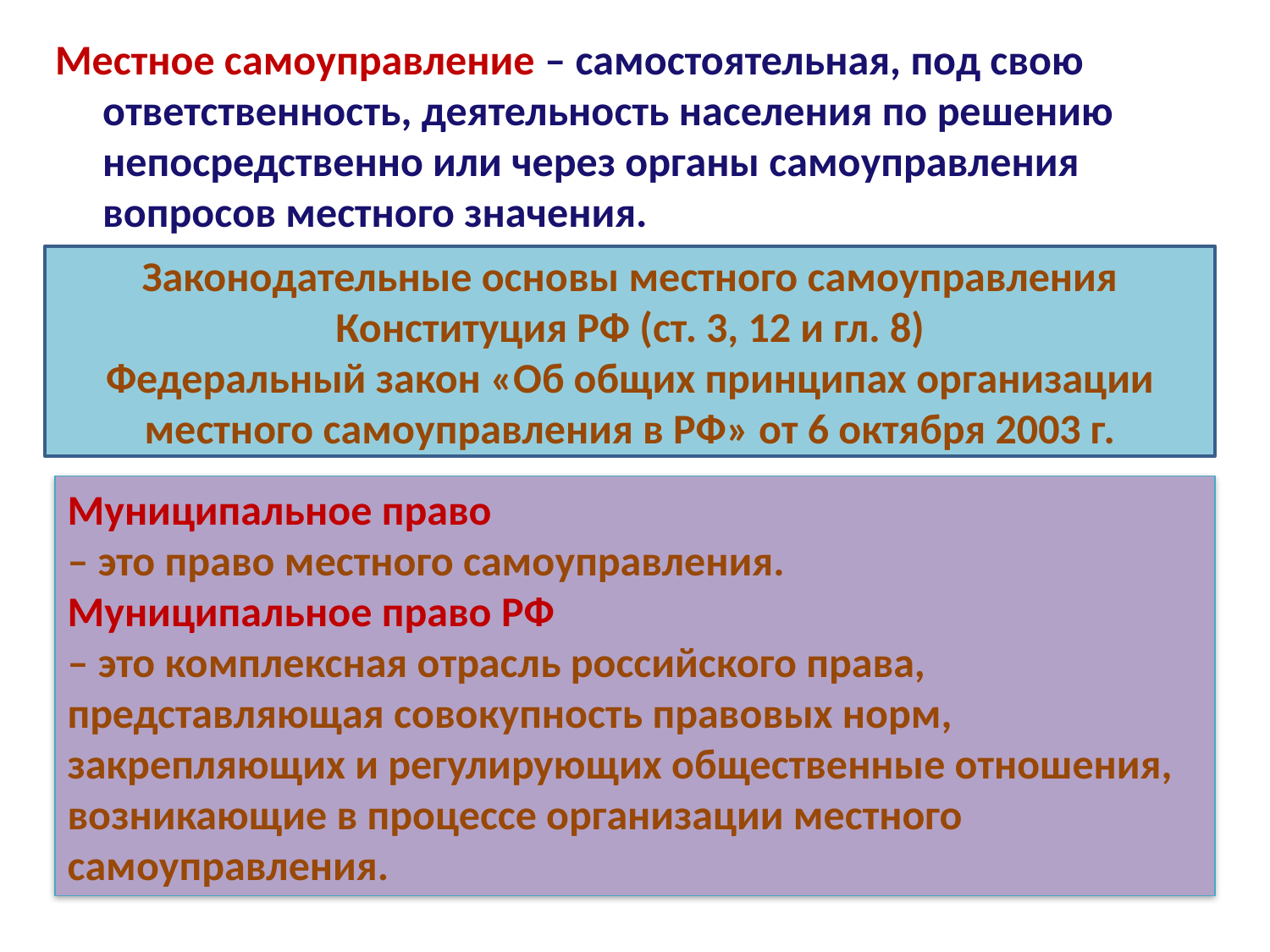

Местное самоуправление – самостоятельная, под свою ответственность, деятельность населения по решению непосредственно или через органы самоуправления вопросов местного значения.
Законодательные основы местного самоуправления
Конституция РФ (ст. 3, 12 и гл. 8)
Федеральный закон «Об общих принципах организации местного самоуправления в РФ» от 6 октября 2003 г.
Муниципальное право
– это право местного самоуправления.
Муниципальное право РФ
– это комплексная отрасль российского права, представляющая совокупность правовых норм, закрепляющих и регулирующих общественные отношения, возникающие в процессе организации местного самоуправления.